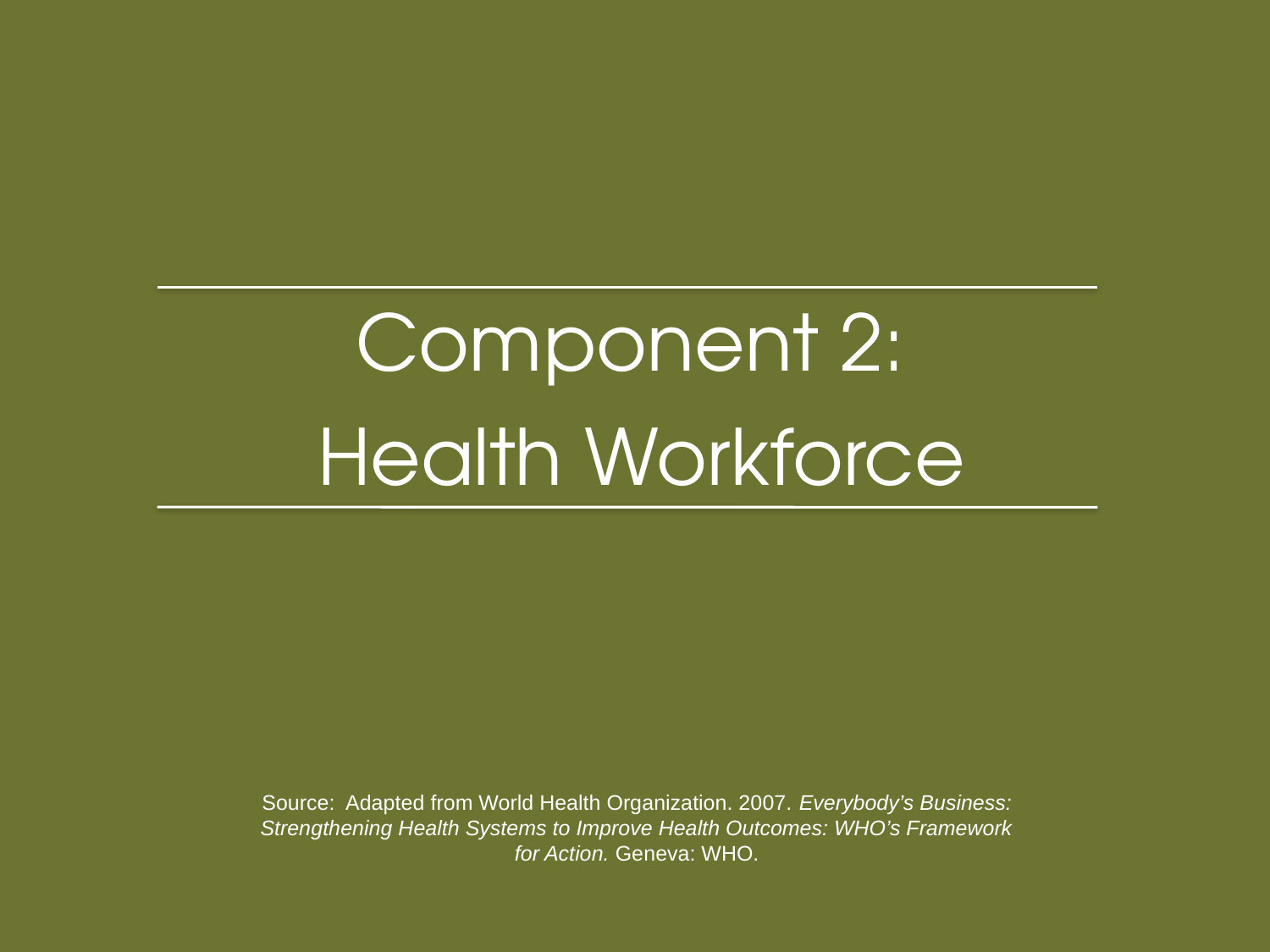

Component 2:
Health Workforce
Source:  Adapted from World Health Organization. 2007. Everybody’s Business: Strengthening Health Systems to Improve Health Outcomes: WHO’s Framework for Action. Geneva: WHO.